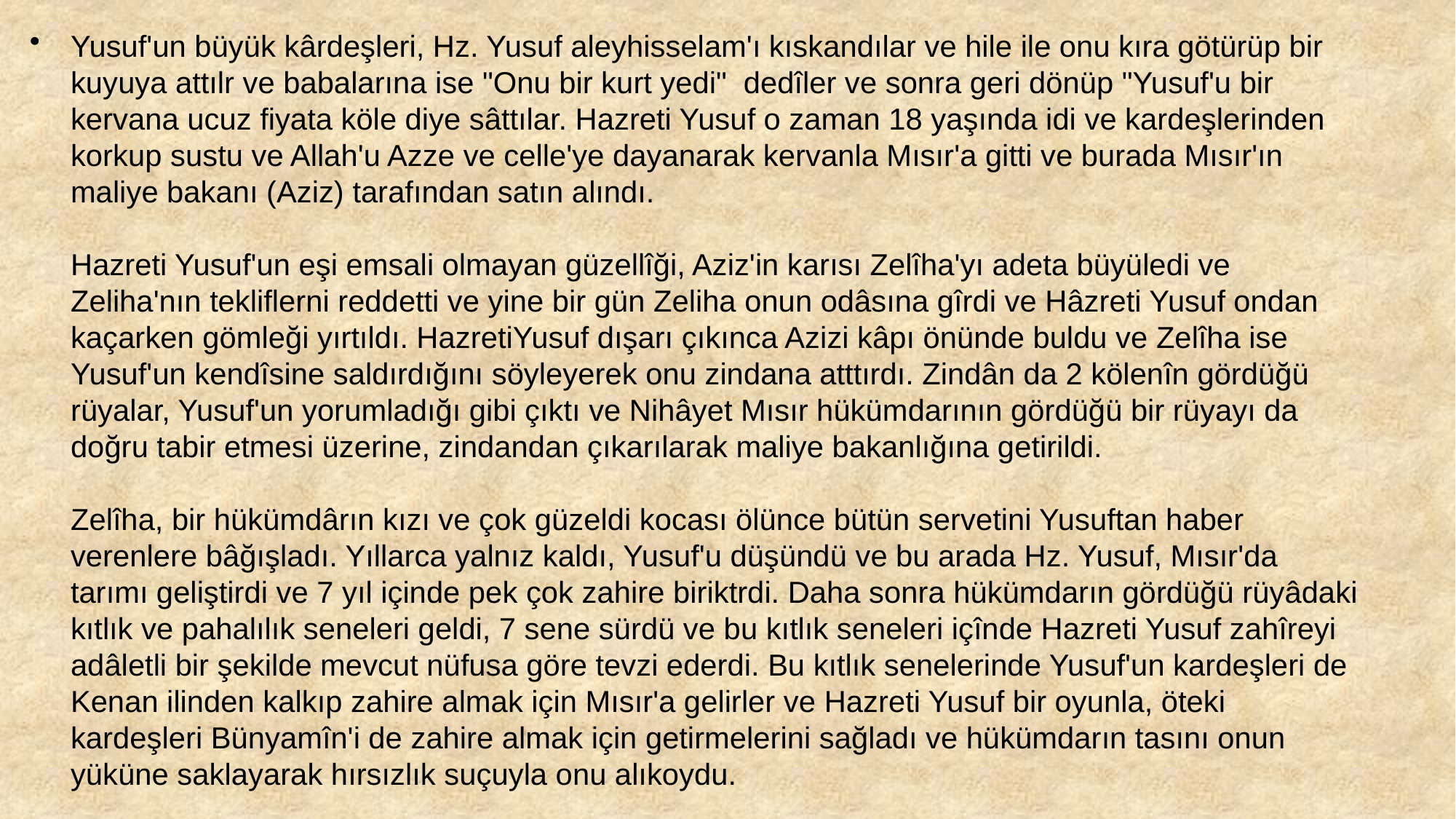

Yusuf'un büyük kârdeşleri, Hz. Yusuf aleyhisselam'ı kıskandılar ve hile ile onu kıra götürüp bir kuyuya attılr ve babalarına ise "Onu bir kurt yedi"  dedîler ve sonra geri dönüp "Yusuf'u bir kervana ucuz fiyata köle diye sâttılar. Hazreti Yusuf o zaman 18 yaşında idi ve kardeşlerinden korkup sustu ve Allah'u Azze ve celle'ye dayanarak kervanla Mısır'a gitti ve burada Mısır'ın maliye bakanı (Aziz) tarafından satın alındı.
Hazreti Yusuf'un eşi emsali olmayan güzellîği, Aziz'in karısı Zelîha'yı adeta büyüledi ve Zeliha'nın tekliflerni reddetti ve yine bir gün Zeliha onun odâsına gîrdi ve Hâzreti Yusuf ondan kaçarken gömleği yırtıldı. HazretiYusuf dışarı çıkınca Azizi kâpı önünde buldu ve Zelîha ise Yusuf'un kendîsine saldırdığını söyleyerek onu zindana atttırdı. Zindân da 2 kölenîn gördüğü rüyalar, Yusuf'un yorumladığı gibi çıktı ve Nihâyet Mısır hükümdarının gördüğü bir rüyayı da doğru tabir etmesi üzerine, zindandan çıkarılarak maliye bakanlığına getirildi.
Zelîha, bir hükümdârın kızı ve çok güzeldi kocası ölünce bütün servetini Yusuftan haber verenlere bâğışladı. Yıllarca yalnız kaldı, Yusuf'u düşündü ve bu arada Hz. Yusuf, Mısır'da tarımı geliştirdi ve 7 yıl içinde pek çok zahire biriktrdi. Daha sonra hükümdarın gördüğü rüyâdaki kıtlık ve pahalılık seneleri geldi, 7 sene sürdü ve bu kıtlık seneleri içînde Hazreti Yusuf zahîreyi adâletli bir şekilde mevcut nüfusa göre tevzi ederdi. Bu kıtlık senelerinde Yusuf'un kardeşleri de Kenan ilinden kalkıp zahire almak için Mısır'a gelirler ve Hazreti Yusuf bir oyunla, öteki kardeşleri Bünyamîn'i de zahire almak için getirmelerini sağladı ve hükümdarın tasını onun yüküne saklayarak hırsızlık suçuyla onu alıkoydu.